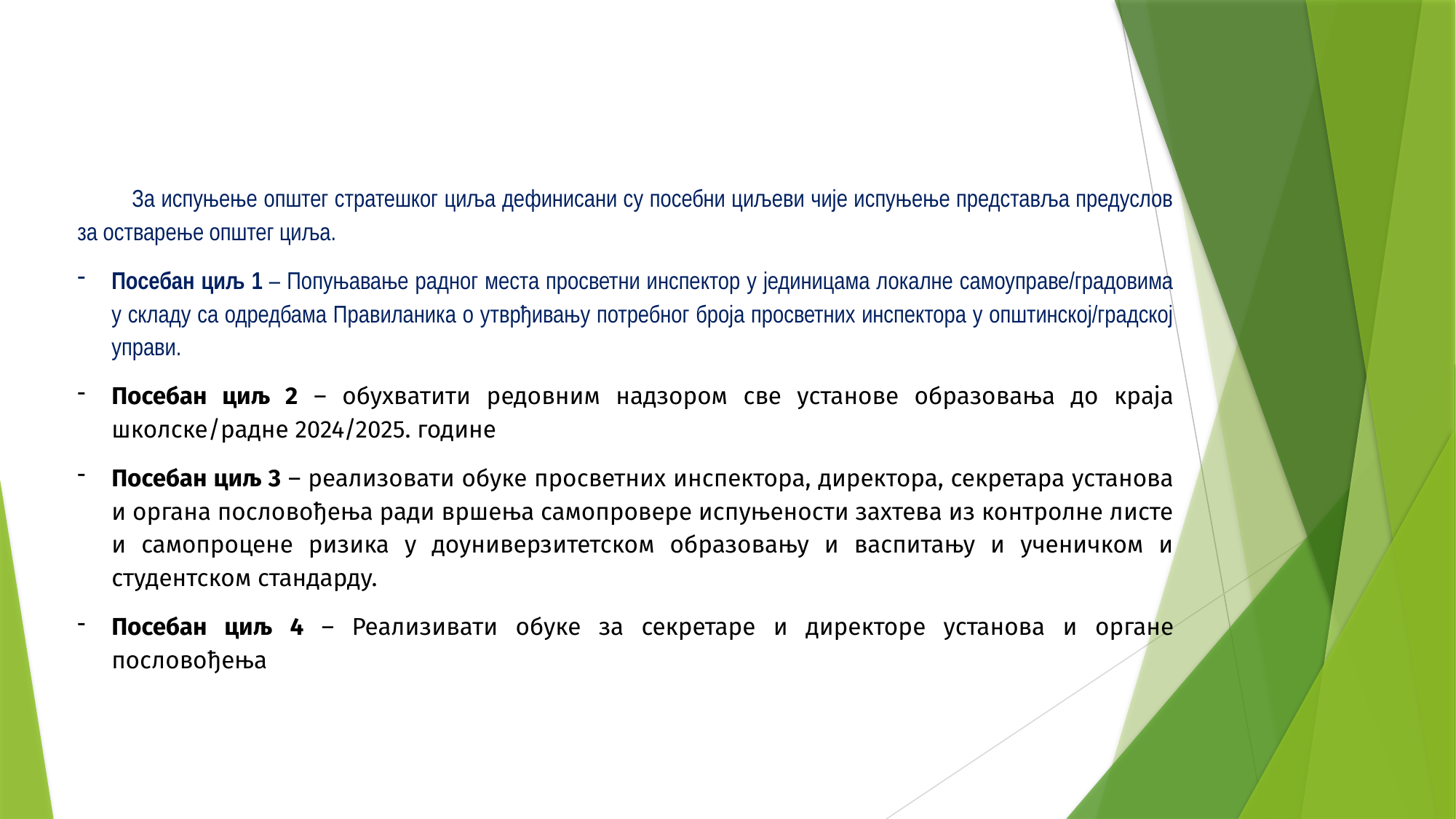

За испуњење општег стратешког циља дефинисани су посебни циљеви чије испуњење представља предуслов за остварење општег циља.
Посебан циљ 1 – Попуњавање радног места просветни инспектор у јединицама локалне самоуправе/градовима у складу са одредбама Правиланика о утврђивању потребног броја просветних инспектора у општинској/градској управи.
Посебан циљ 2 – обухватити редовним надзором све установе образовања до краја школске/радне 2024/2025. године
Посебан циљ 3 – реализовати обуке просветних инспектора, директора, секретара установа и органа пословођења ради вршења самопровере испуњености захтева из контролне листе и самопроцене ризика у доуниверзитетском образовању и васпитању и ученичком и студентском стандарду.
Посебан циљ 4 – Реализивати обуке за секретаре и директоре установа и органе пословођења